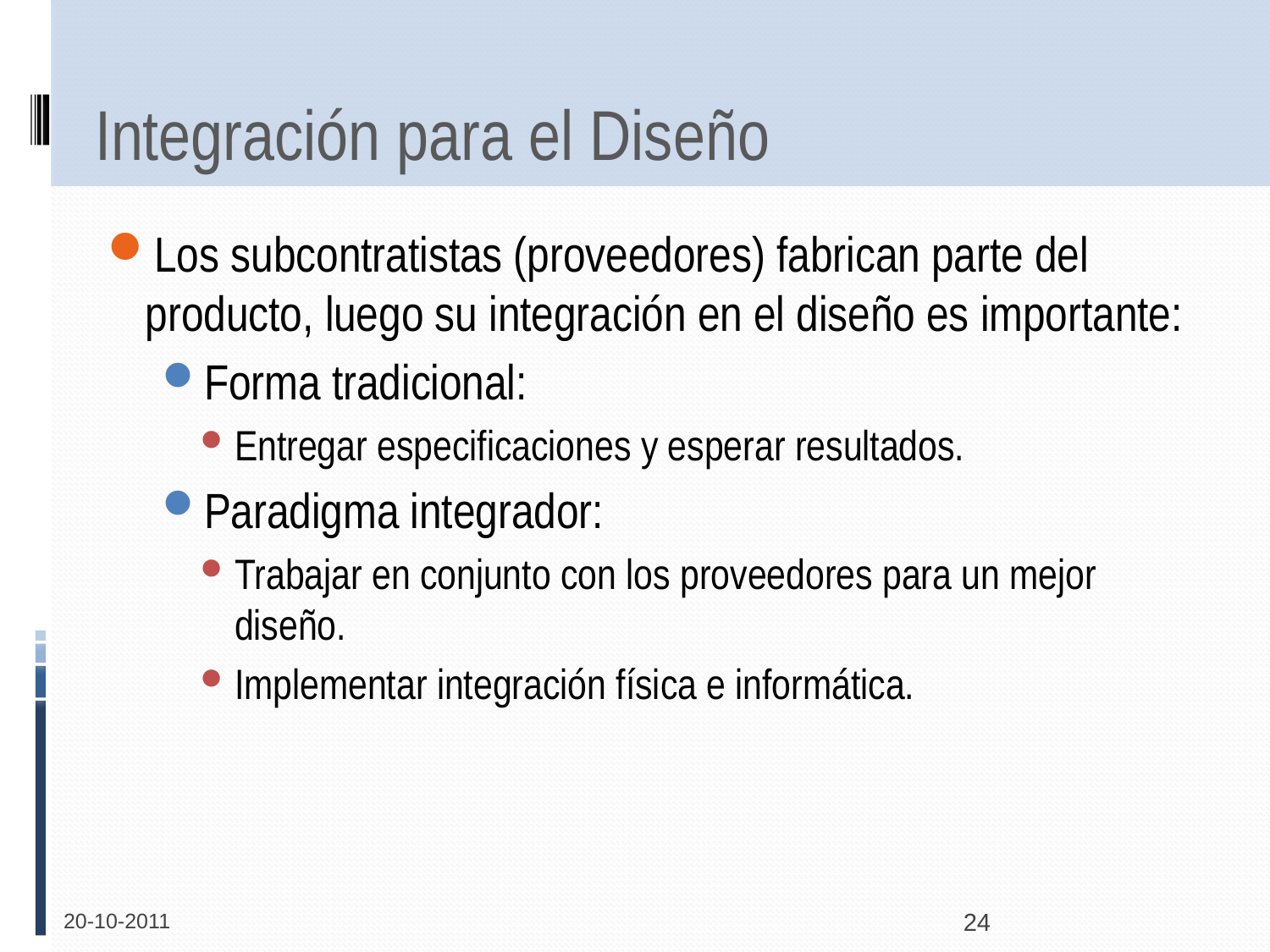

# Integración para el Diseño
Los subcontratistas (proveedores) fabrican parte del producto, luego su integración en el diseño es importante:
Forma tradicional:
Entregar especificaciones y esperar resultados.
Paradigma integrador:
Trabajar en conjunto con los proveedores para un mejor diseño.
Implementar integración física e informática.

20-10-2011
24